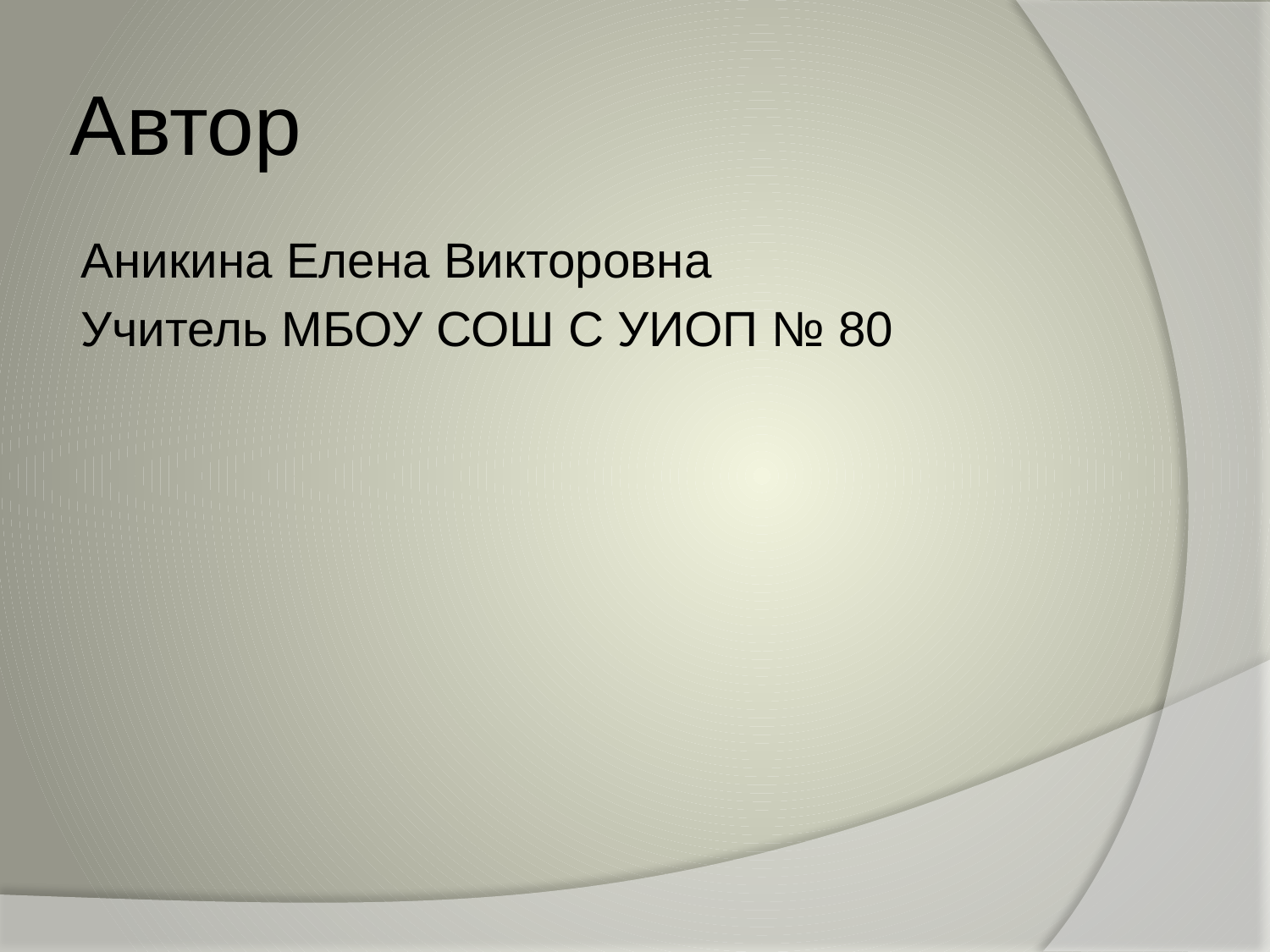

# Автор
Аникина Елена Викторовна
Учитель МБОУ СОШ С УИОП № 80